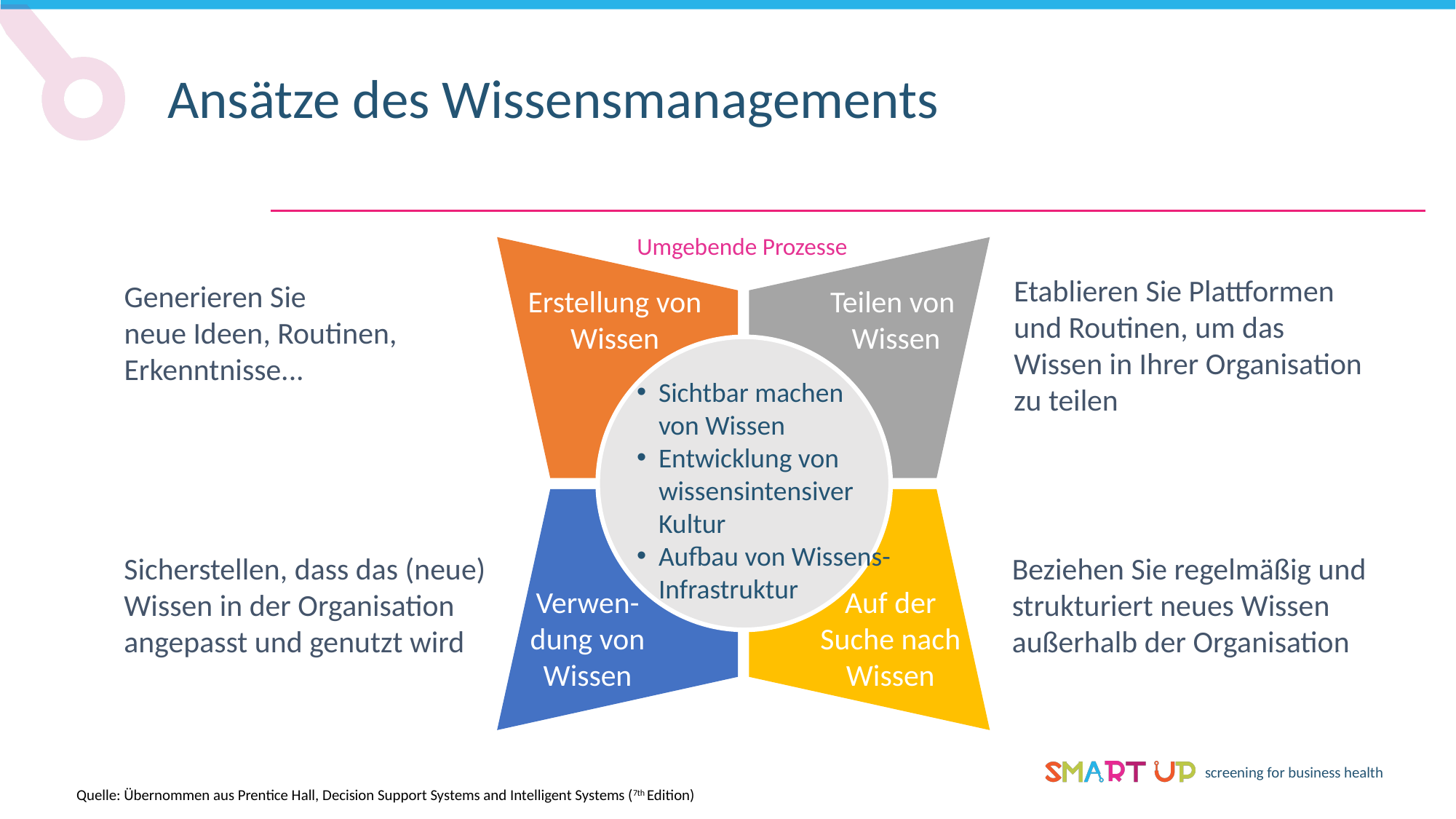

Ansätze des Wissensmanagements
Umgebende Prozesse

Etablieren Sie Plattformen und Routinen, um das Wissen in Ihrer Organisation zu teilen
Generieren Sie
neue Ideen, Routinen, Erkenntnisse...
Erstellung von
Wissen
Teilen von
Wissen

Sichtbar machen
von Wissen
Entwicklung von wissensintensiver Kultur
Aufbau von Wissens- Infrastruktur

Sicherstellen, dass das (neue) Wissen in der Organisation angepasst und genutzt wird
Beziehen Sie regelmäßig und strukturiert neues Wissen außerhalb der Organisation
Verwen-dung von
Wissen
Auf der Suche nach
Wissen
Quelle: Übernommen aus Prentice Hall, Decision Support Systems and Intelligent Systems (7th Edition)